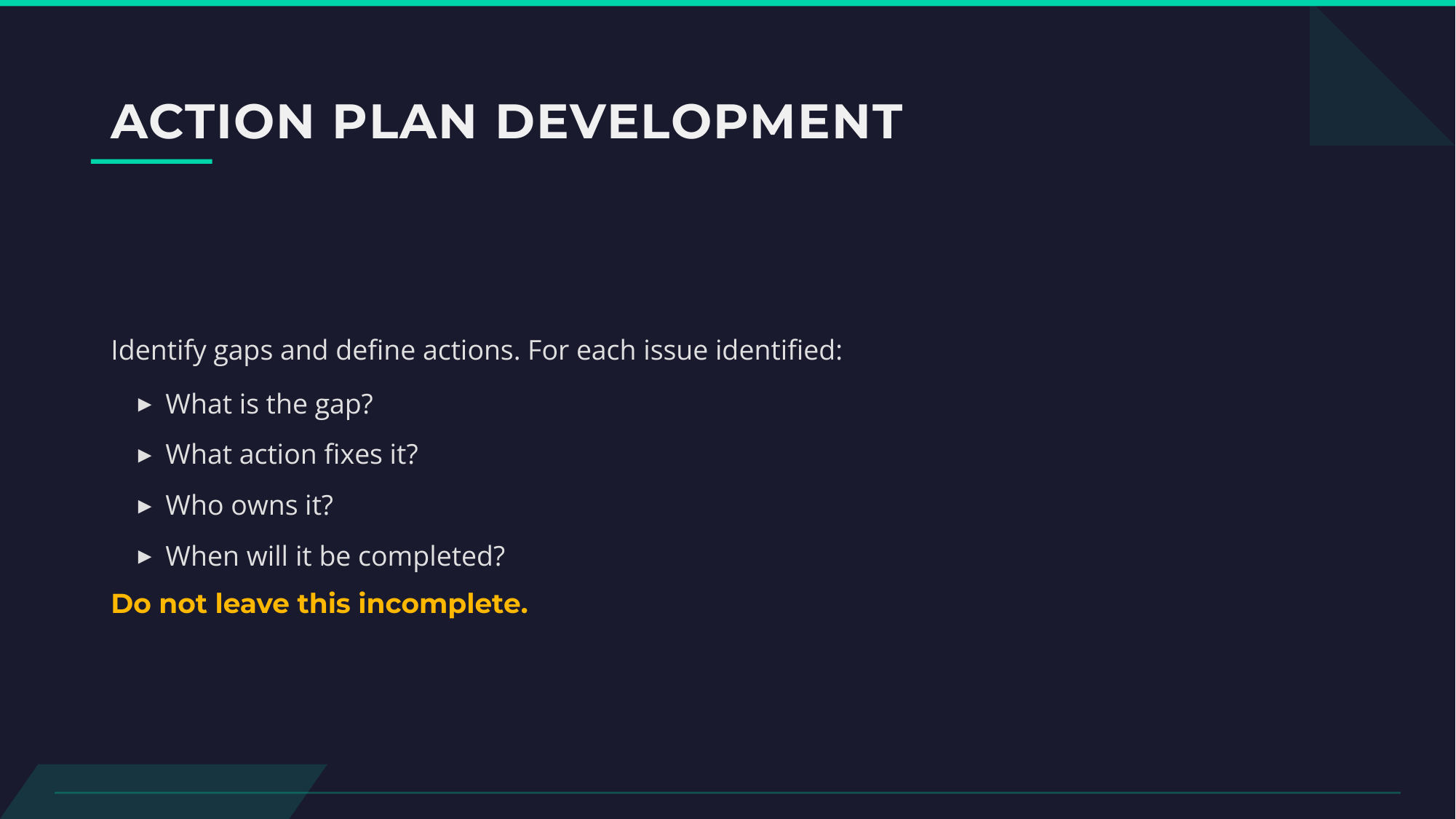

# ACTION PLAN DEVELOPMENT

Identify gaps and define actions. For each issue identified:
What is the gap?
What action fixes it?
Who owns it?
When will it be completed?
Do not leave this incomplete.